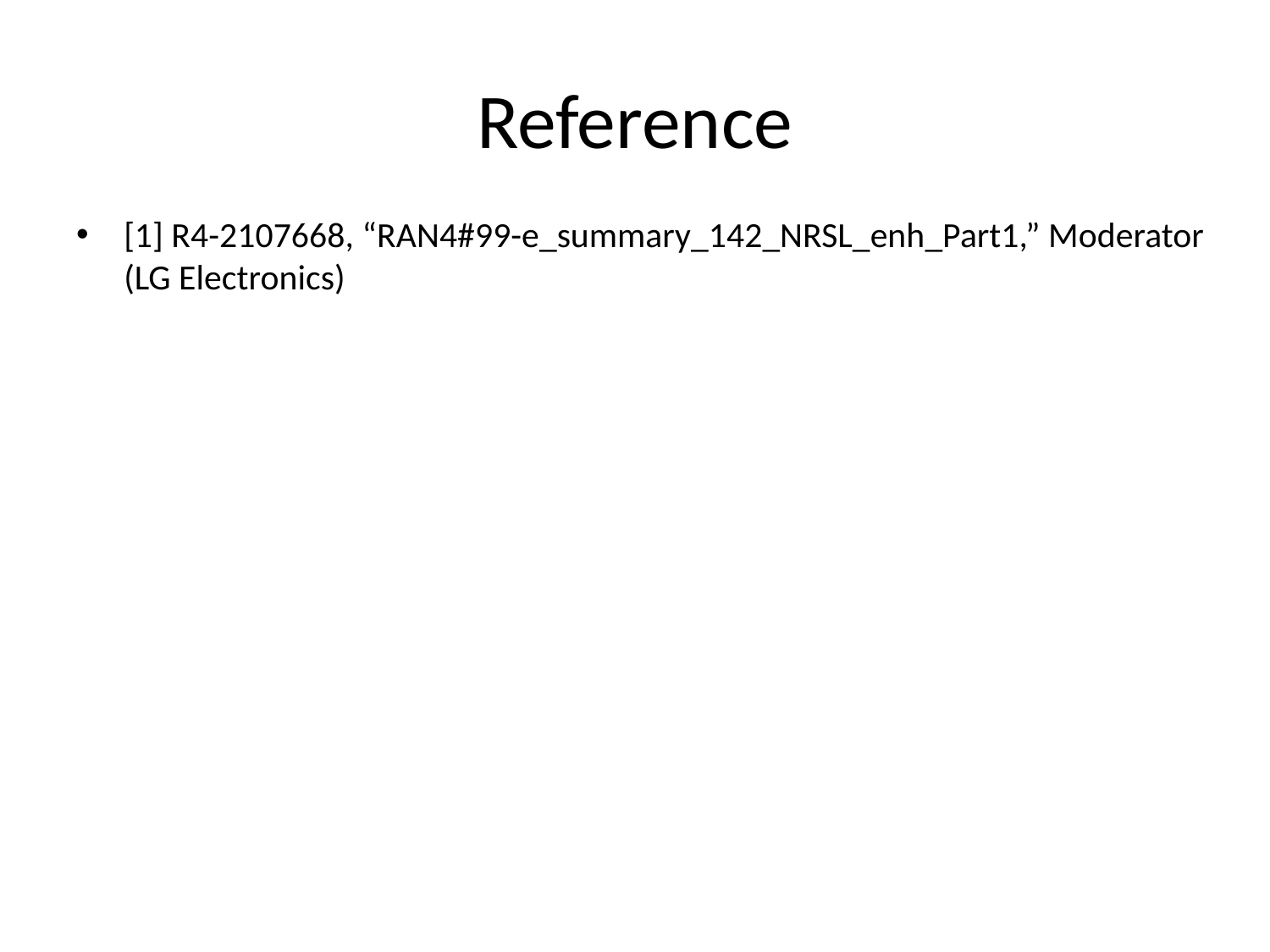

# Reference
[1] R4-2107668, “RAN4#99-e_summary_142_NRSL_enh_Part1,” Moderator (LG Electronics)